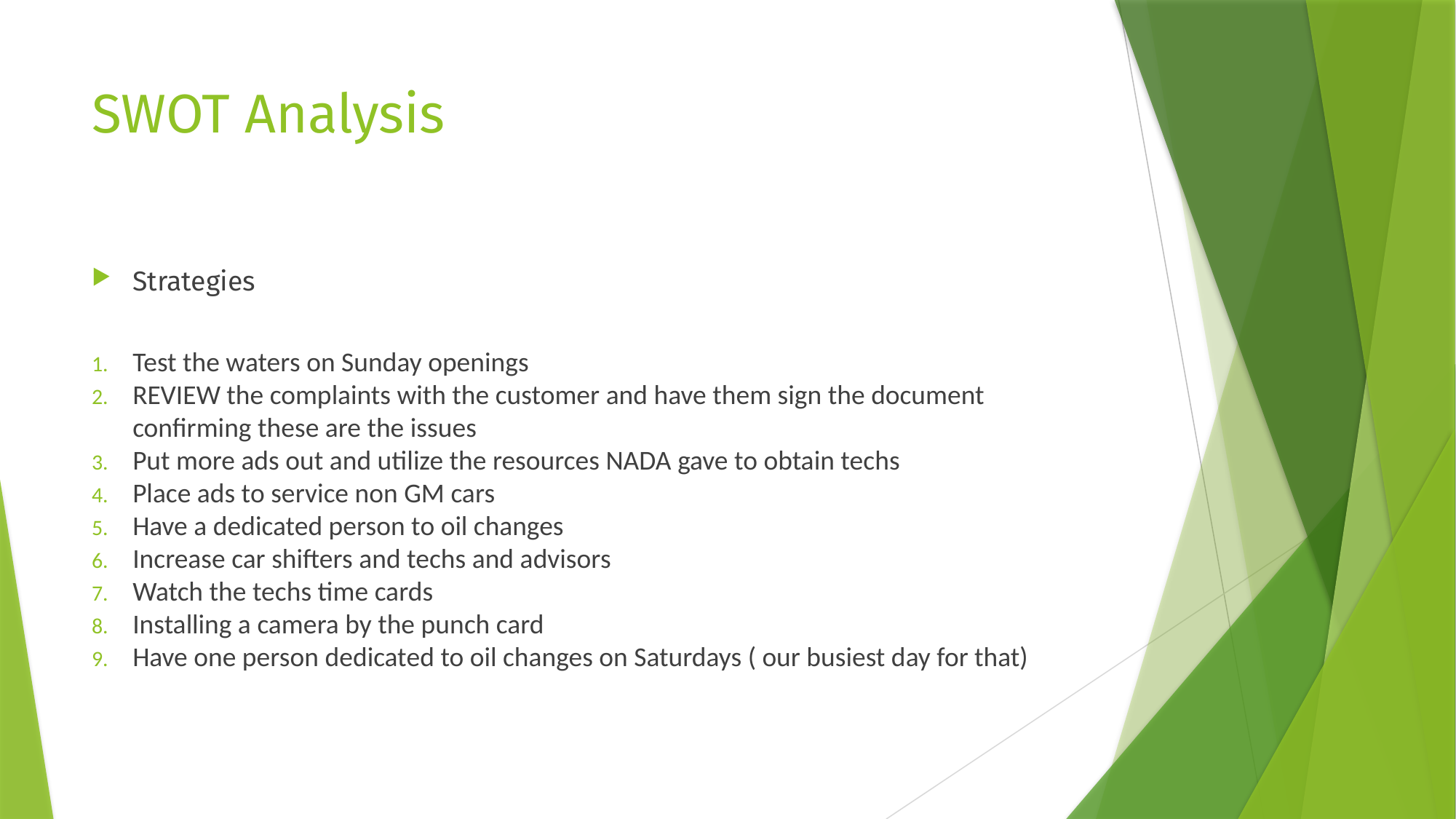

# SWOT Analysis
Strategies

Test the waters on Sunday openings
REVIEW the complaints with the customer and have them sign the document confirming these are the issues
Put more ads out and utilize the resources NADA gave to obtain techs
Place ads to service non GM cars
Have a dedicated person to oil changes
Increase car shifters and techs and advisors
Watch the techs time cards
Installing a camera by the punch card
Have one person dedicated to oil changes on Saturdays ( our busiest day for that)